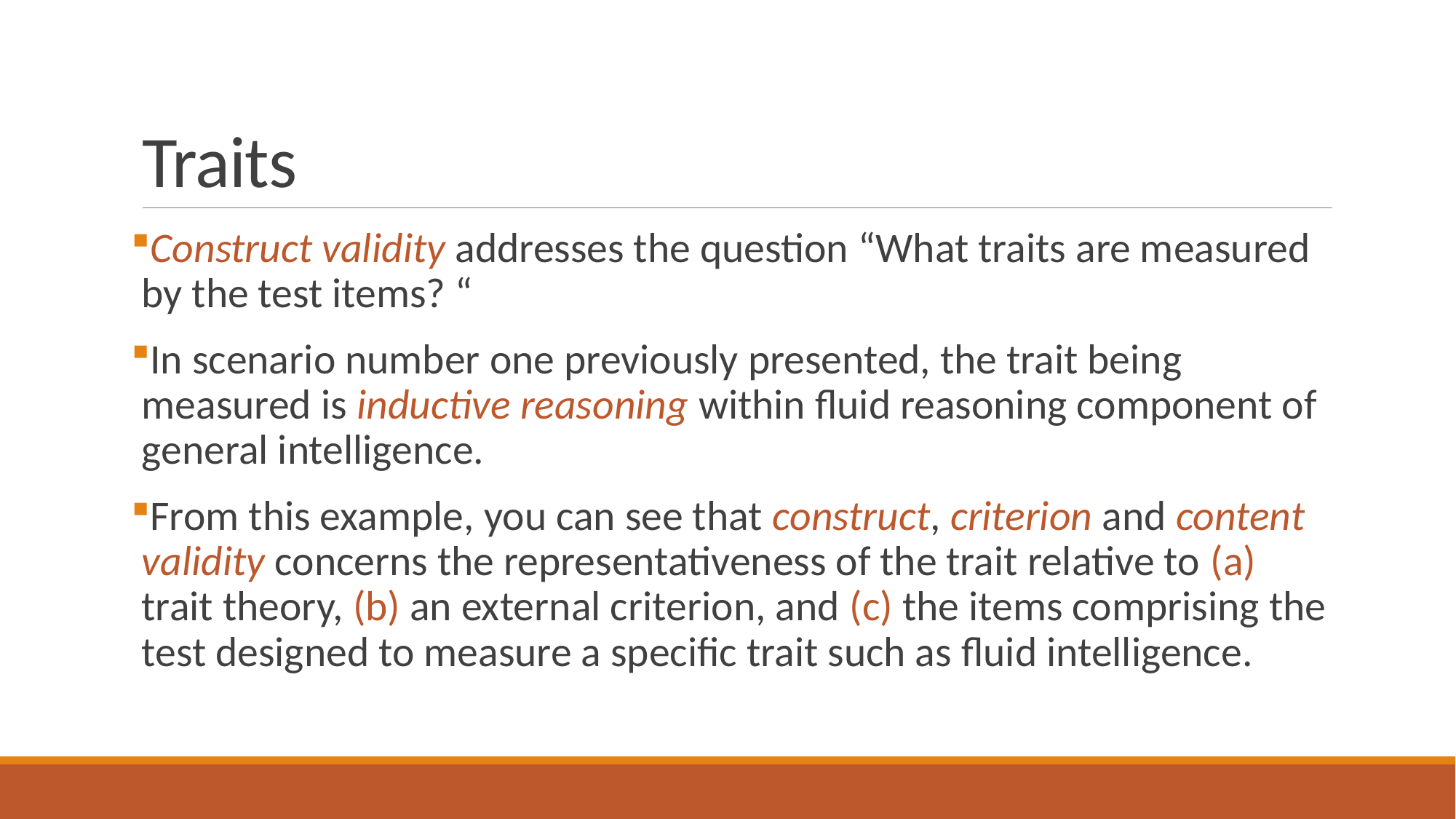

# Traits
Construct validity addresses the question “What traits are measured by the test items? “
In scenario number one previously presented, the trait being measured is inductive reasoning within fluid reasoning component of general intelligence.
From this example, you can see that construct, criterion and content validity concerns the representativeness of the trait relative to (a) trait theory, (b) an external criterion, and (c) the items comprising the test designed to measure a specific trait such as fluid intelligence.